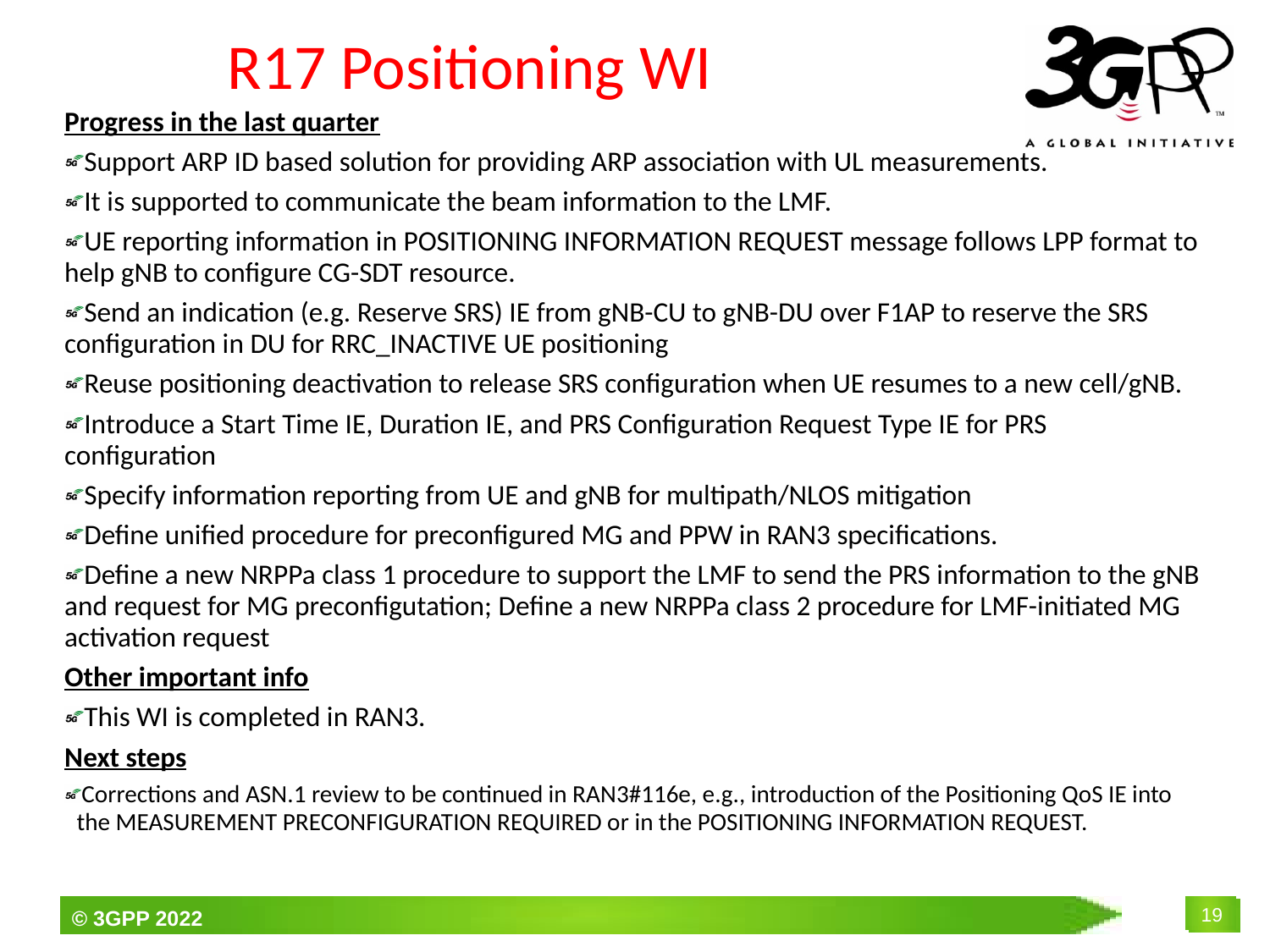

# R17 Positioning WI
Progress in the last quarter
Support ARP ID based solution for providing ARP association with UL measurements.
It is supported to communicate the beam information to the LMF.
UE reporting information in POSITIONING INFORMATION REQUEST message follows LPP format to help gNB to configure CG-SDT resource.
Send an indication (e.g. Reserve SRS) IE from gNB-CU to gNB-DU over F1AP to reserve the SRS configuration in DU for RRC_INACTIVE UE positioning
Reuse positioning deactivation to release SRS configuration when UE resumes to a new cell/gNB.
Introduce a Start Time IE, Duration IE, and PRS Configuration Request Type IE for PRS configuration
Specify information reporting from UE and gNB for multipath/NLOS mitigation
Define unified procedure for preconfigured MG and PPW in RAN3 specifications.
Define a new NRPPa class 1 procedure to support the LMF to send the PRS information to the gNB and request for MG preconfigutation; Define a new NRPPa class 2 procedure for LMF-initiated MG activation request
Other important info
This WI is completed in RAN3.
Next steps
Corrections and ASN.1 review to be continued in RAN3#116e, e.g., introduction of the Positioning QoS IE into the MEASUREMENT PRECONFIGURATION REQUIRED or in the POSITIONING INFORMATION REQUEST.
19